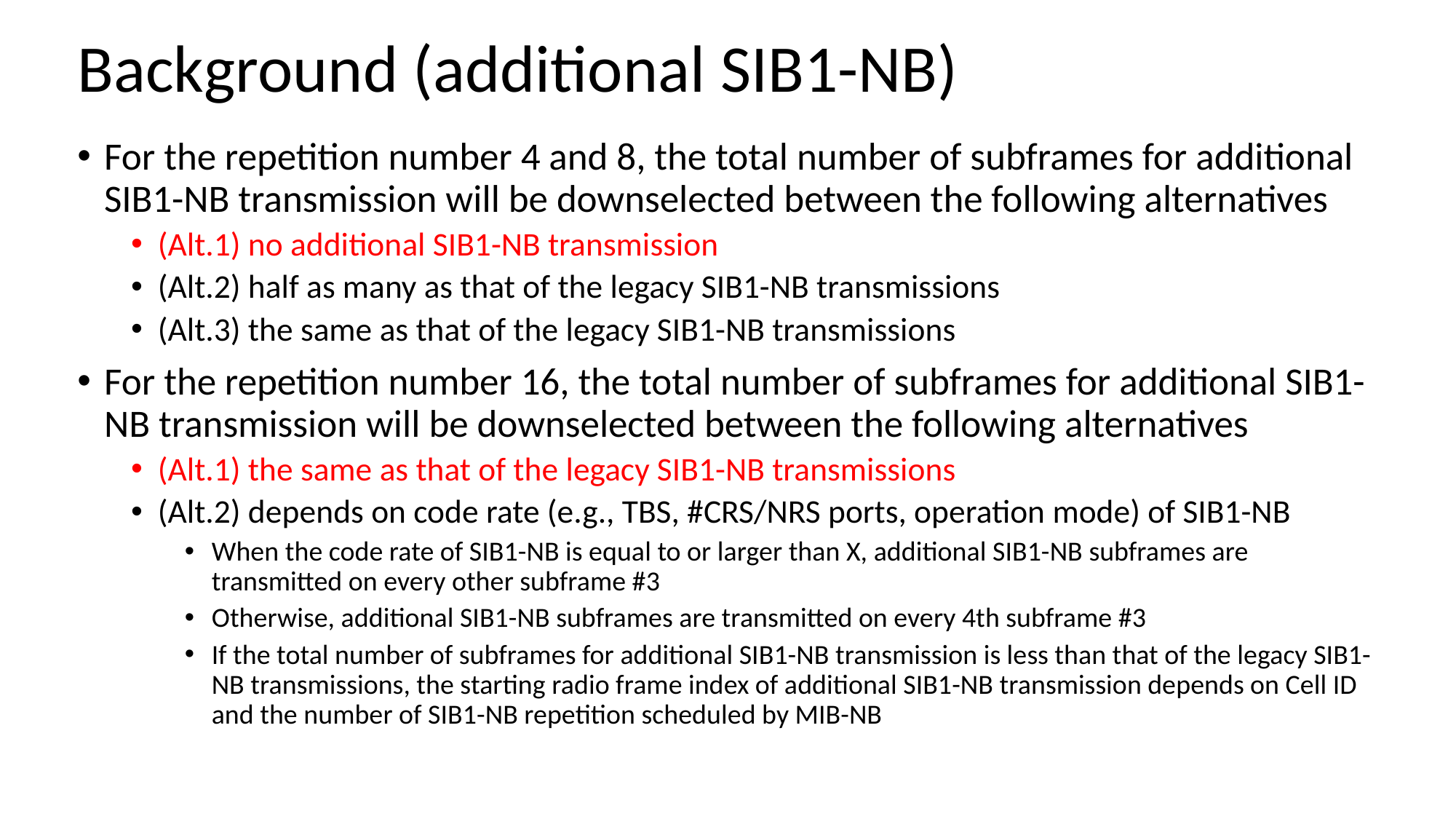

# Background (additional SIB1-NB)
For the repetition number 4 and 8, the total number of subframes for additional SIB1-NB transmission will be downselected between the following alternatives
(Alt.1) no additional SIB1-NB transmission
(Alt.2) half as many as that of the legacy SIB1-NB transmissions
(Alt.3) the same as that of the legacy SIB1-NB transmissions
For the repetition number 16, the total number of subframes for additional SIB1-NB transmission will be downselected between the following alternatives
(Alt.1) the same as that of the legacy SIB1-NB transmissions
(Alt.2) depends on code rate (e.g., TBS, #CRS/NRS ports, operation mode) of SIB1-NB
When the code rate of SIB1-NB is equal to or larger than X, additional SIB1-NB subframes are transmitted on every other subframe #3
Otherwise, additional SIB1-NB subframes are transmitted on every 4th subframe #3
If the total number of subframes for additional SIB1-NB transmission is less than that of the legacy SIB1-NB transmissions, the starting radio frame index of additional SIB1-NB transmission depends on Cell ID and the number of SIB1-NB repetition scheduled by MIB-NB